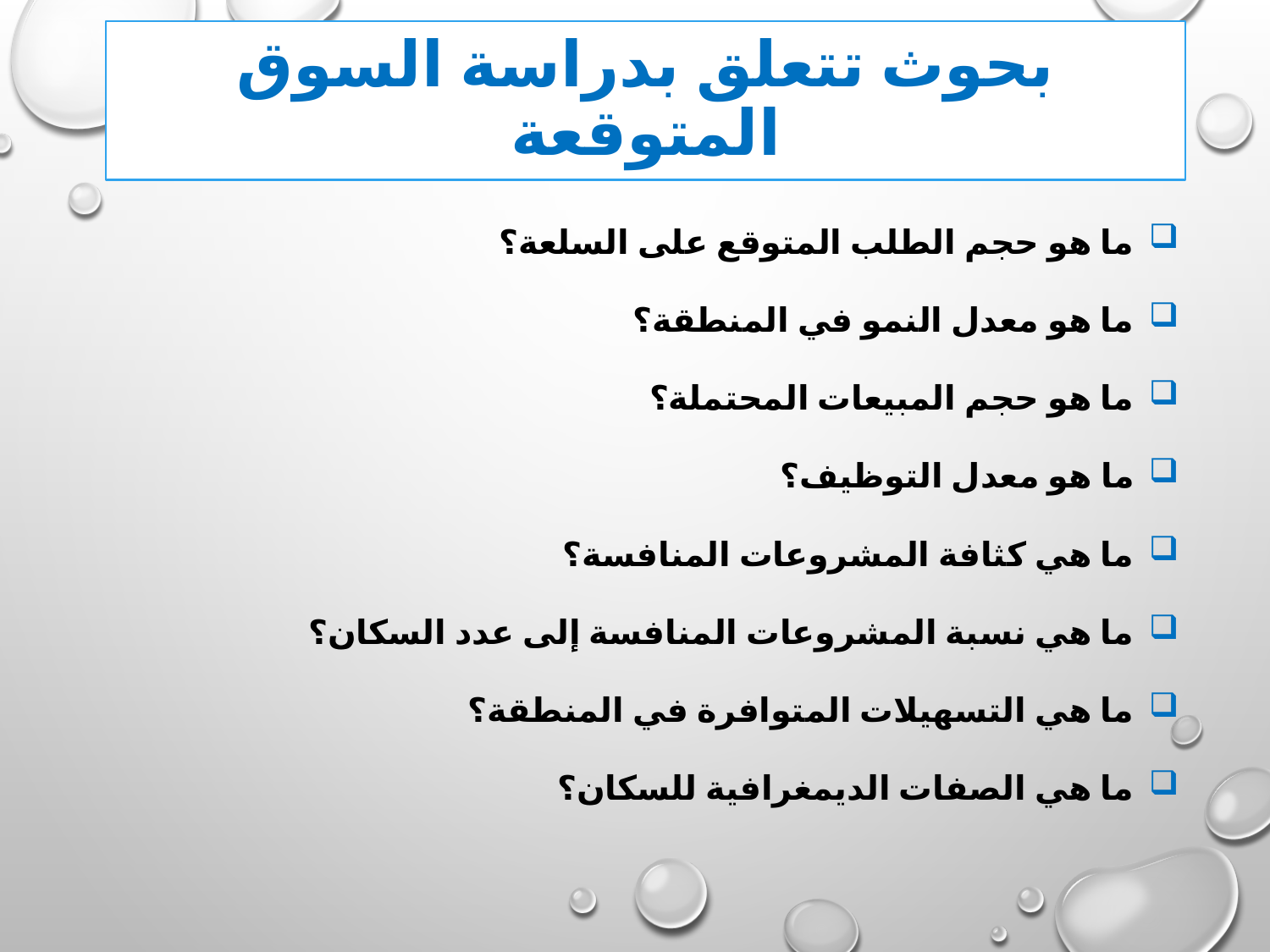

# بحوث تتعلق بدراسة السوق المتوقعة
 ما هو حجم الطلب المتوقع على السلعة؟
 ما هو معدل النمو في المنطقة؟
 ما هو حجم المبيعات المحتملة؟
 ما هو معدل التوظيف؟
 ما هي كثافة المشروعات المنافسة؟
 ما هي نسبة المشروعات المنافسة إلى عدد السكان؟
 ما هي التسهيلات المتوافرة في المنطقة؟
 ما هي الصفات الديمغرافية للسكان؟